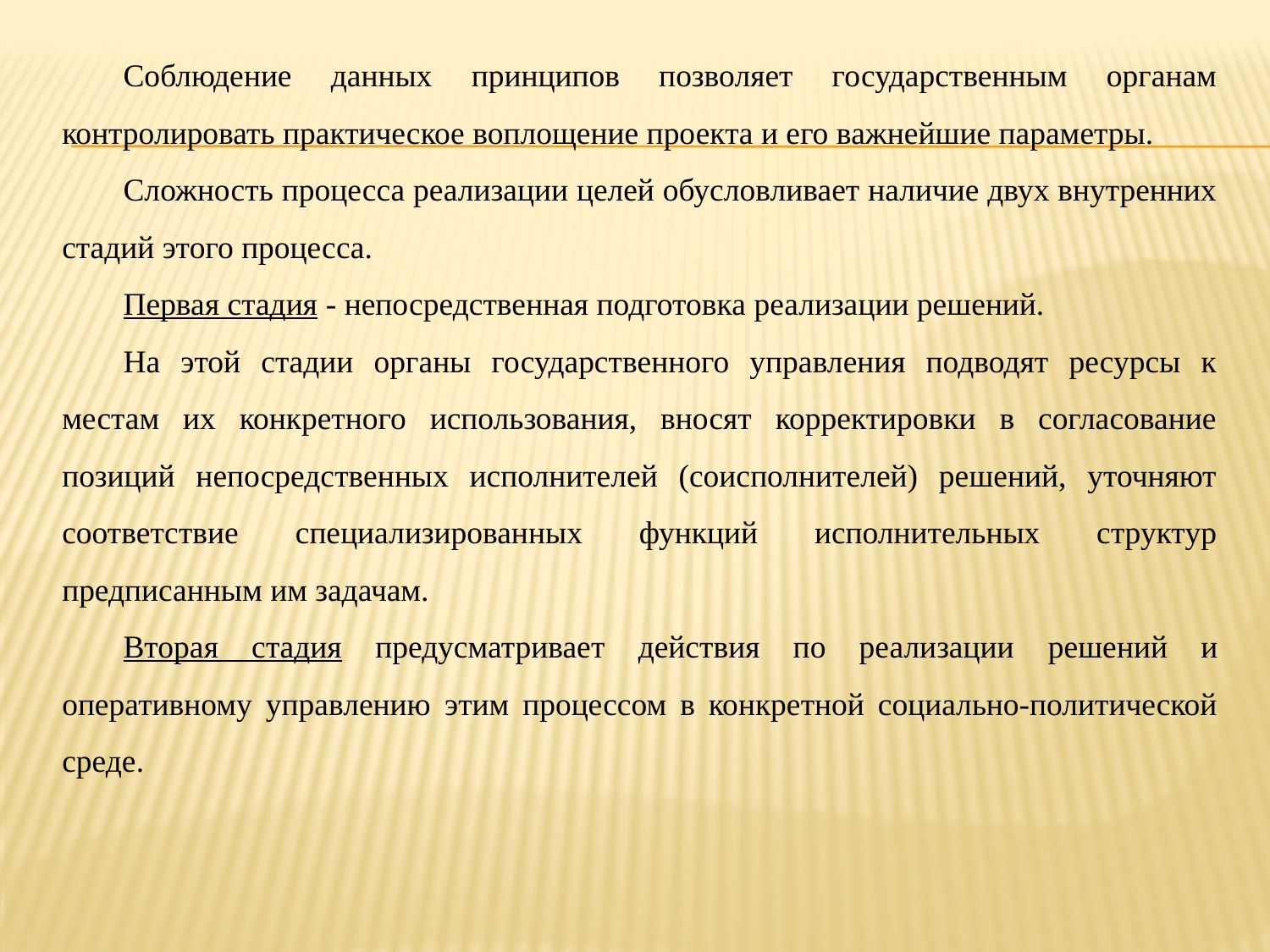

Соблюдение данных принципов позволяет государственным органам контролировать практическое воплощение проекта и его важнейшие параметры.
Сложность процесса реализации целей обусловливает наличие двух внутренних стадий этого процесса.
Первая стадия - непосредственная подготовка реализации решений.
На этой стадии органы государственного управления подводят ресурсы к местам их конкретного использования, вносят корректировки в согласование позиций непосредственных исполнителей (соисполнителей) решений, уточняют соответствие специализированных функций исполнительных структур предписанным им задачам.
Вторая стадия предусматривает действия по реализации решений и оперативному управлению этим процессом в конкретной социально-политической среде.